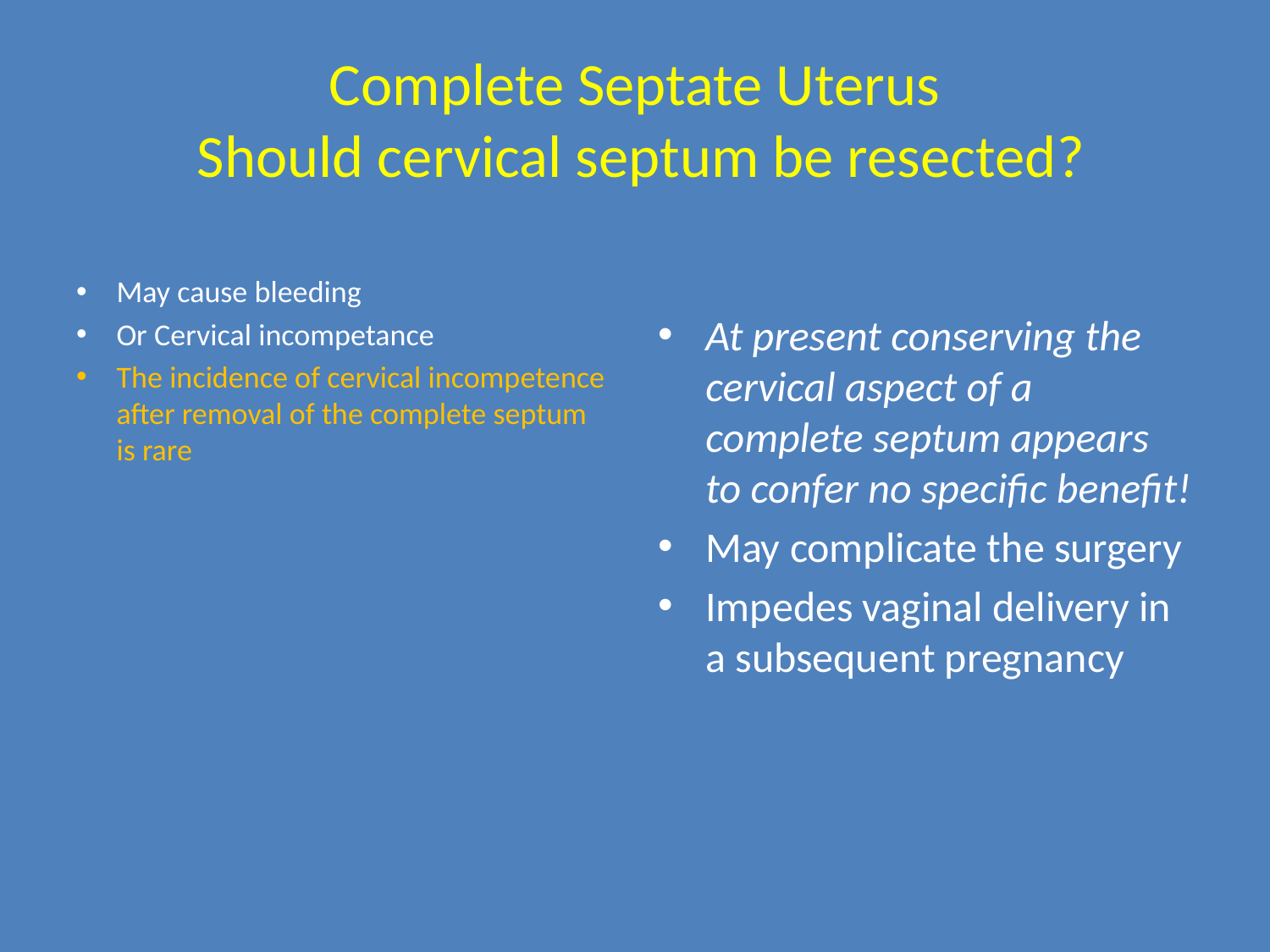

# Complete Septate Uterus Should cervical septum be resected?
May cause bleeding
Or Cervical incompetance
The incidence of cervical incompetence after removal of the complete septum is rare

At present conserving the cervical aspect of a complete septum appears to confer no specific benefit!
May complicate the surgery
Impedes vaginal delivery in a subsequent pregnancy